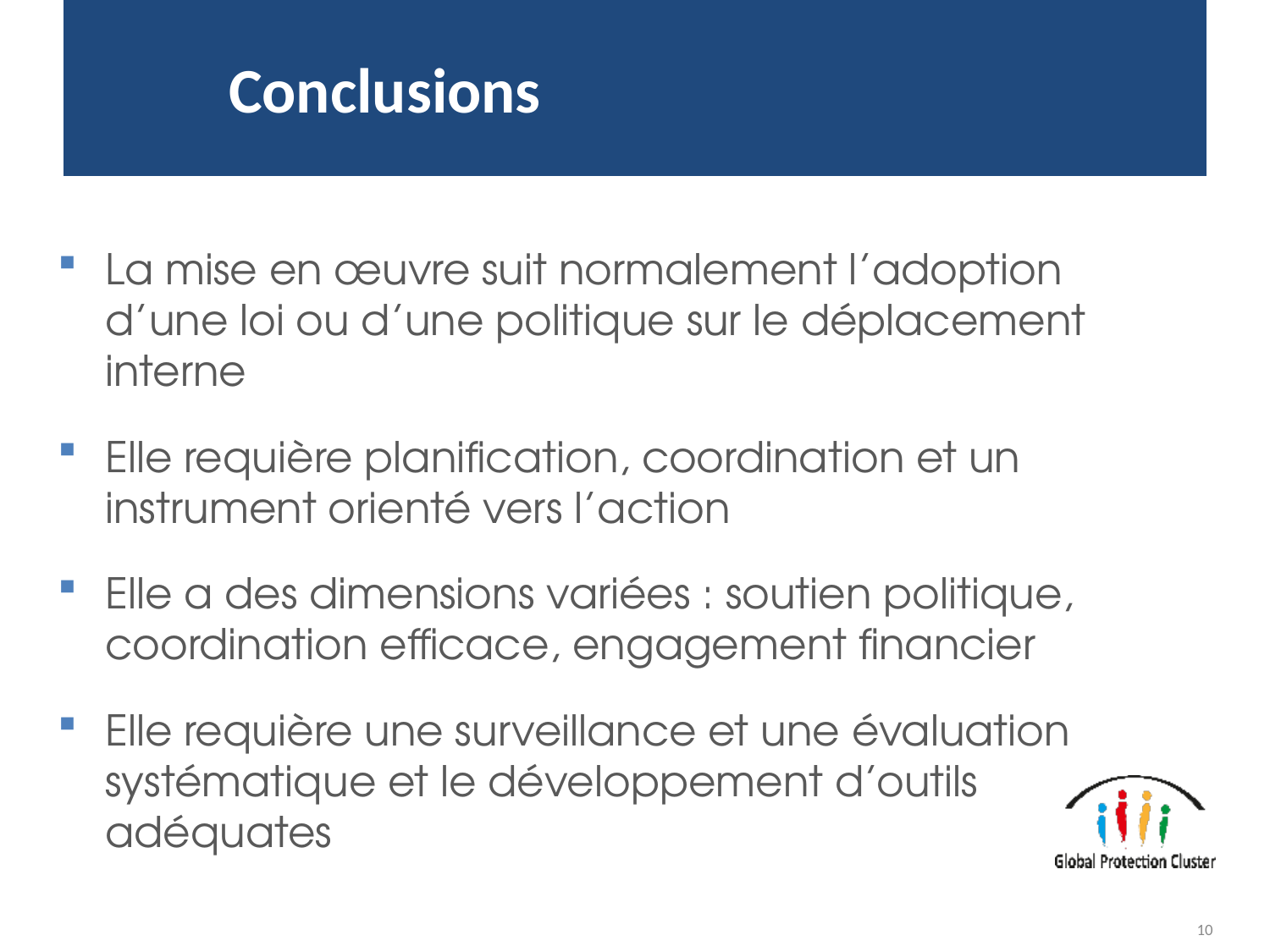

# Conclusions
La mise en œuvre suit normalement l’adoption d’une loi ou d’une politique sur le déplacement interne
Elle requière planification, coordination et un instrument orienté vers l’action
Elle a des dimensions variées : soutien politique, coordination efficace, engagement financier
Elle requière une surveillance et une évaluation systématique et le développement d’outils adéquates